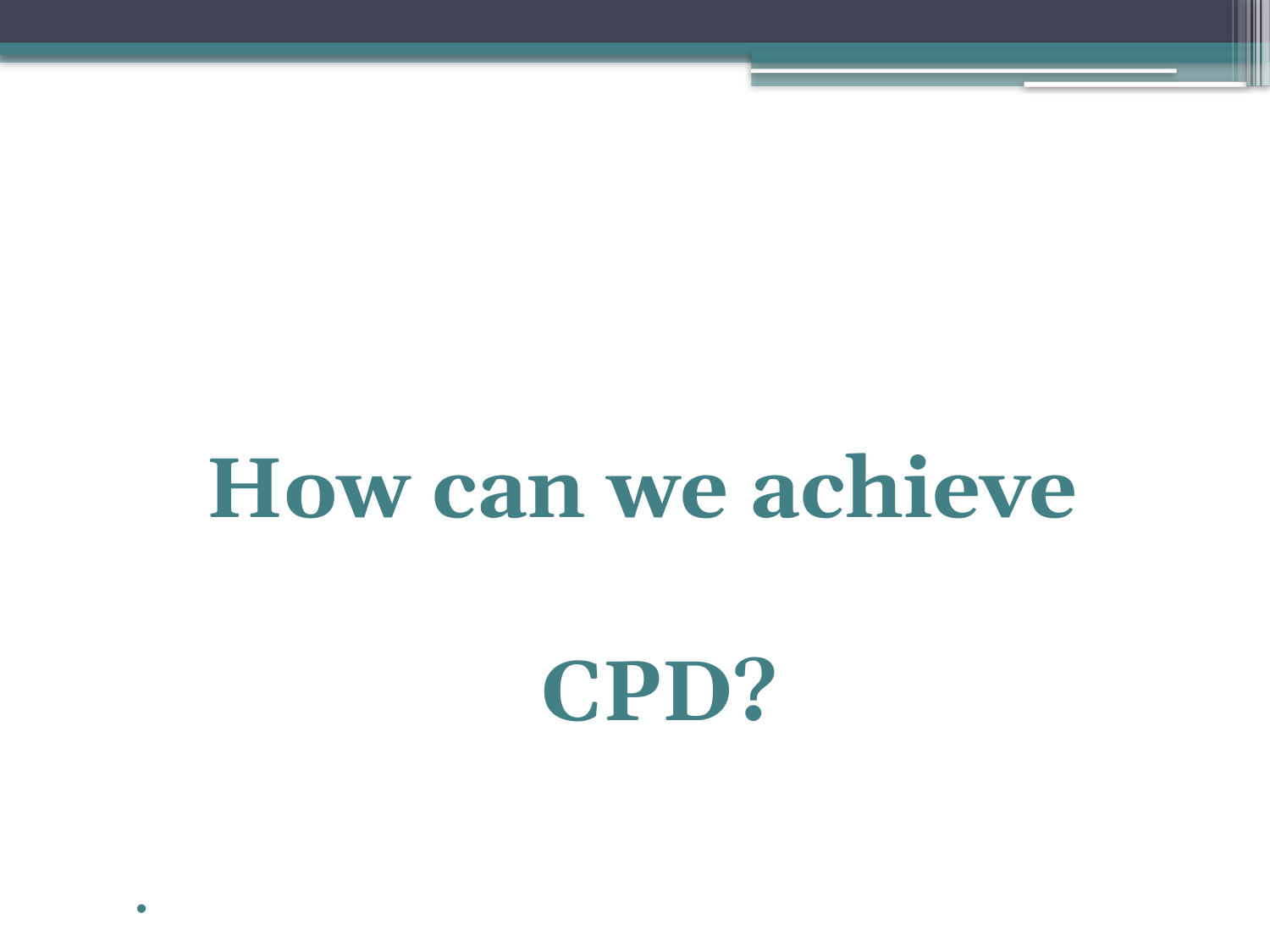

#

How can we achieve CPD?

.